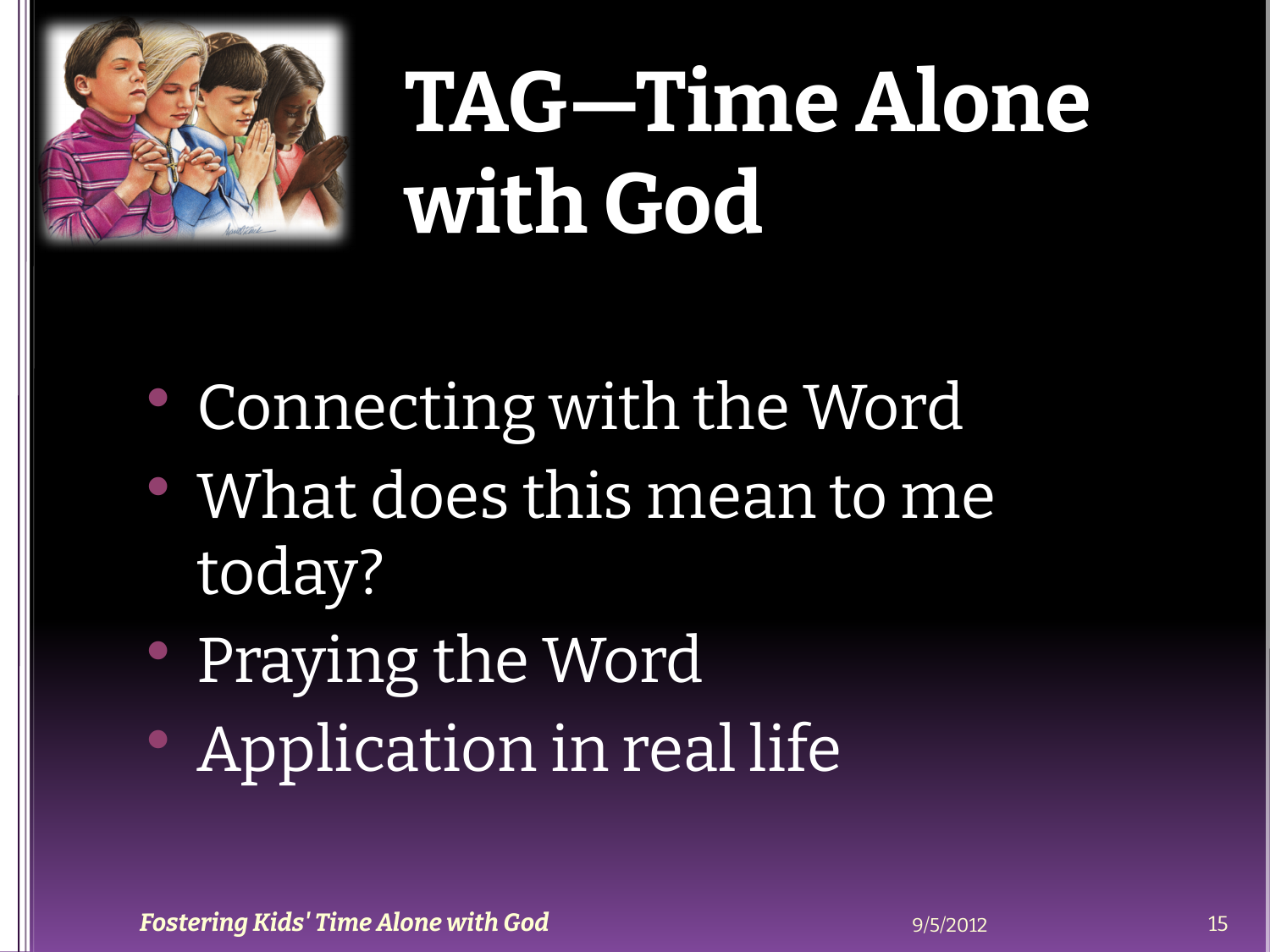

# TAG—Time Alone with God
Connecting with the Word
What does this mean to me today?
Praying the Word
Application in real life
Fostering Kids' Time Alone with God
9/5/2012
15